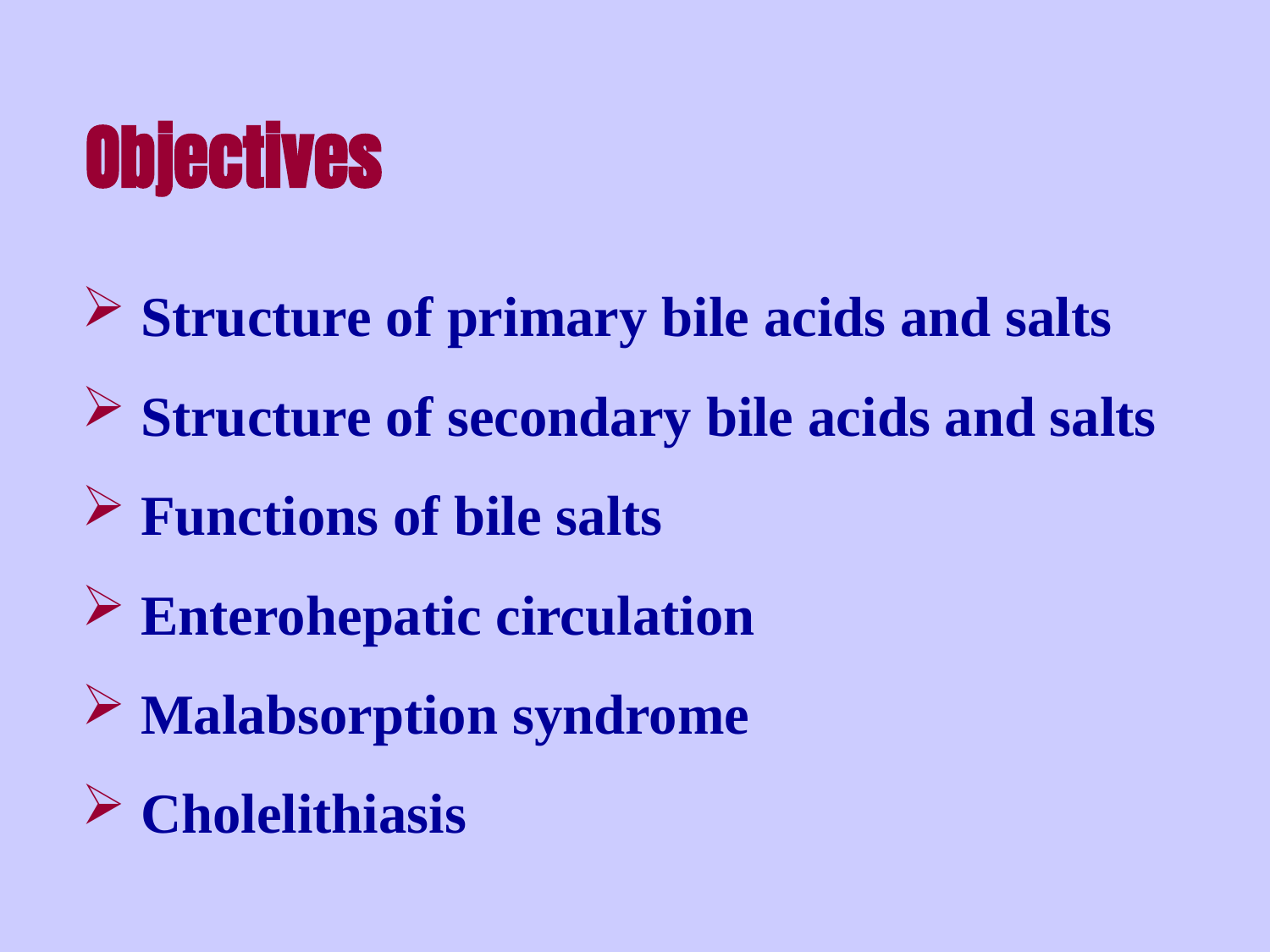

# Objectives
 Structure of primary bile acids and salts
 Structure of secondary bile acids and salts
 Functions of bile salts
 Enterohepatic circulation
 Malabsorption syndrome
 Cholelithiasis